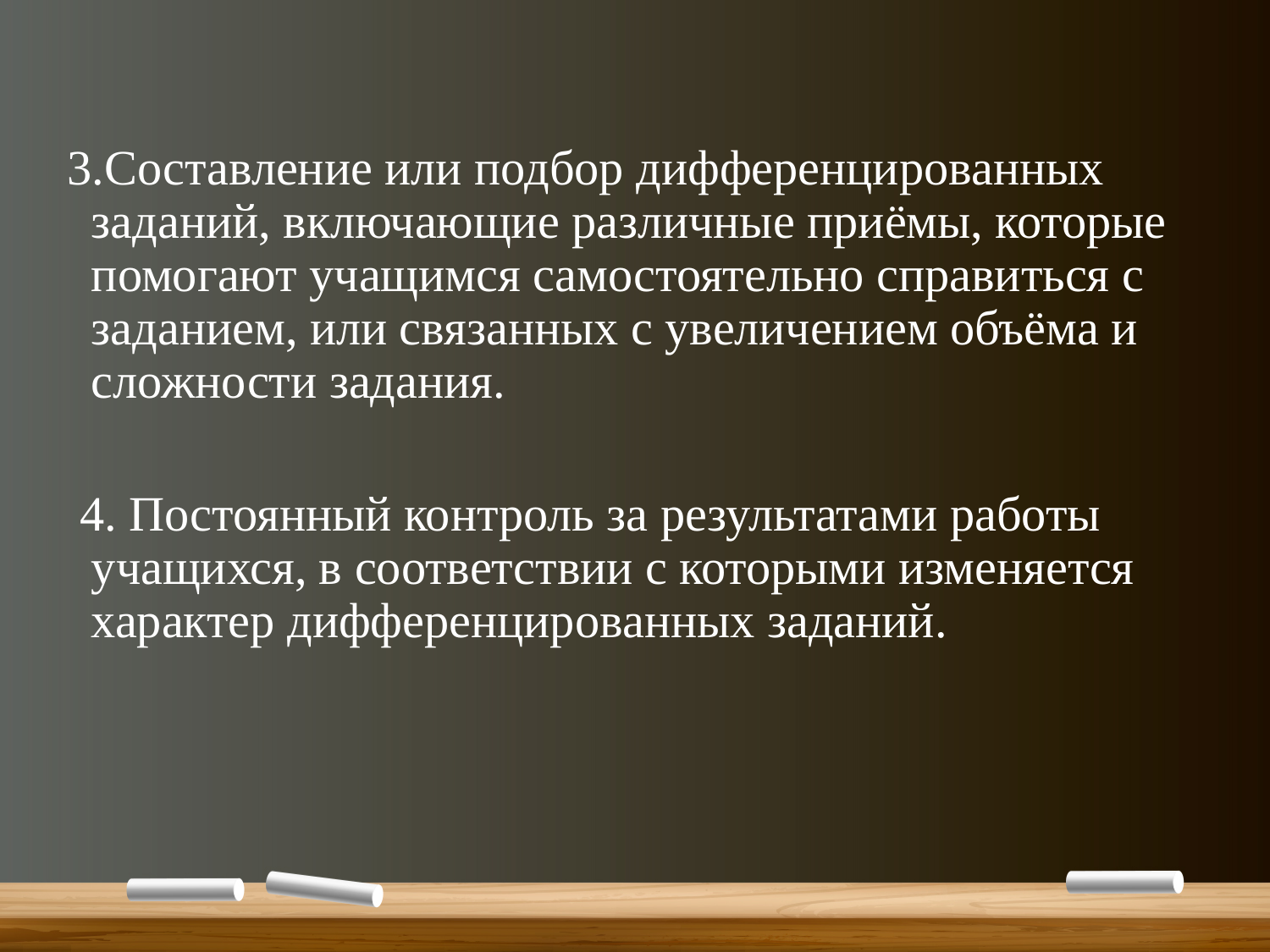

3.Составление или подбор дифференцированных заданий, включающие различные приёмы, которые помогают учащимся самостоятельно справиться с заданием, или связанных с увеличением объёма и сложности задания.

 4. Постоянный контроль за результатами работы учащихся, в соответствии с которыми изменяется характер дифференцированных заданий.